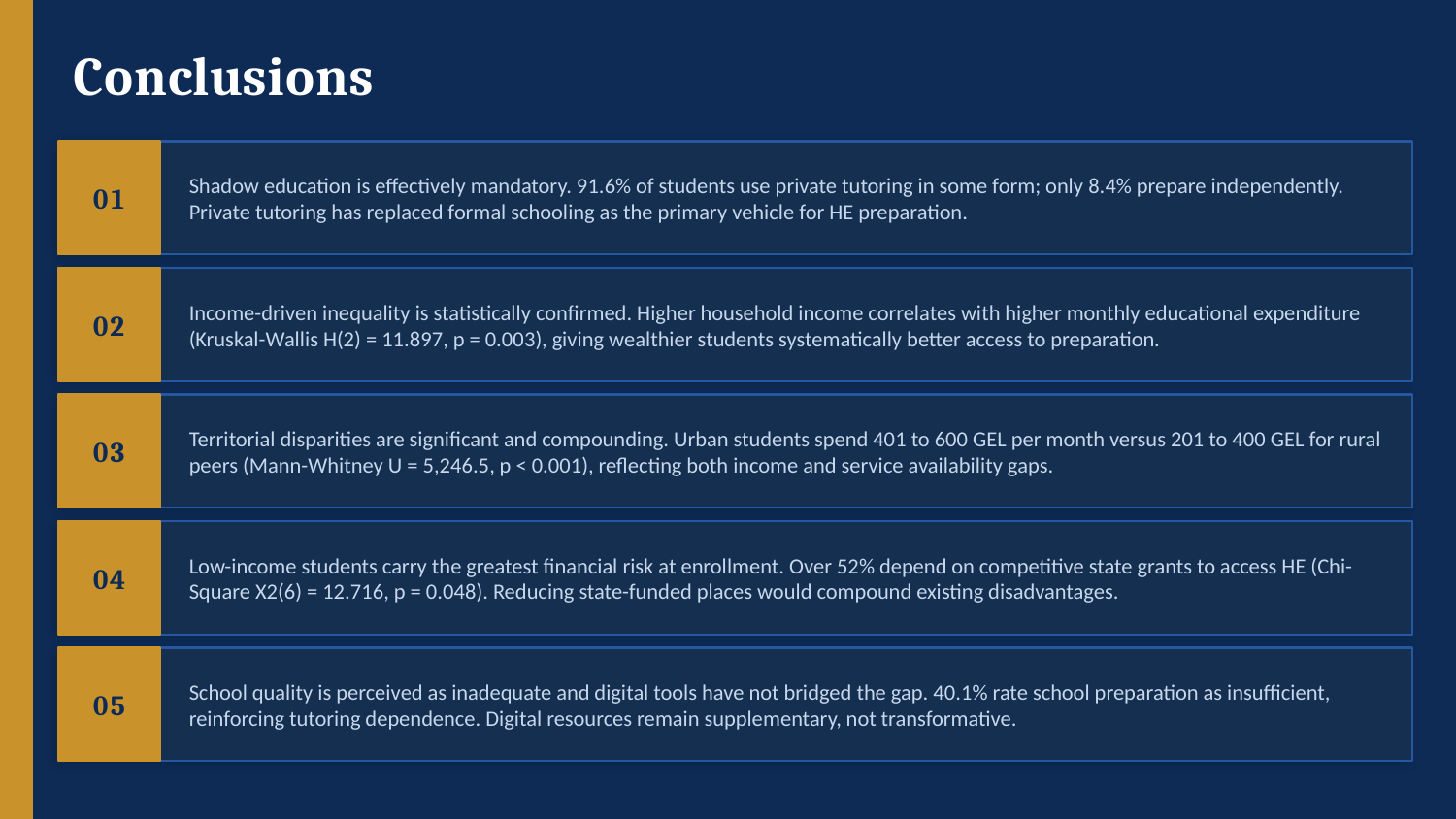

Conclusions

01
Shadow education is effectively mandatory. 91.6% of students use private tutoring in some form; only 8.4% prepare independently. Private tutoring has replaced formal schooling as the primary vehicle for HE preparation.

02
Income-driven inequality is statistically confirmed. Higher household income correlates with higher monthly educational expenditure (Kruskal-Wallis H(2) = 11.897, p = 0.003), giving wealthier students systematically better access to preparation.

03
Territorial disparities are significant and compounding. Urban students spend 401 to 600 GEL per month versus 201 to 400 GEL for rural peers (Mann-Whitney U = 5,246.5, p < 0.001), reflecting both income and service availability gaps.

04
Low-income students carry the greatest financial risk at enrollment. Over 52% depend on competitive state grants to access HE (Chi-Square X2(6) = 12.716, p = 0.048). Reducing state-funded places would compound existing disadvantages.

05
School quality is perceived as inadequate and digital tools have not bridged the gap. 40.1% rate school preparation as insufficient, reinforcing tutoring dependence. Digital resources remain supplementary, not transformative.